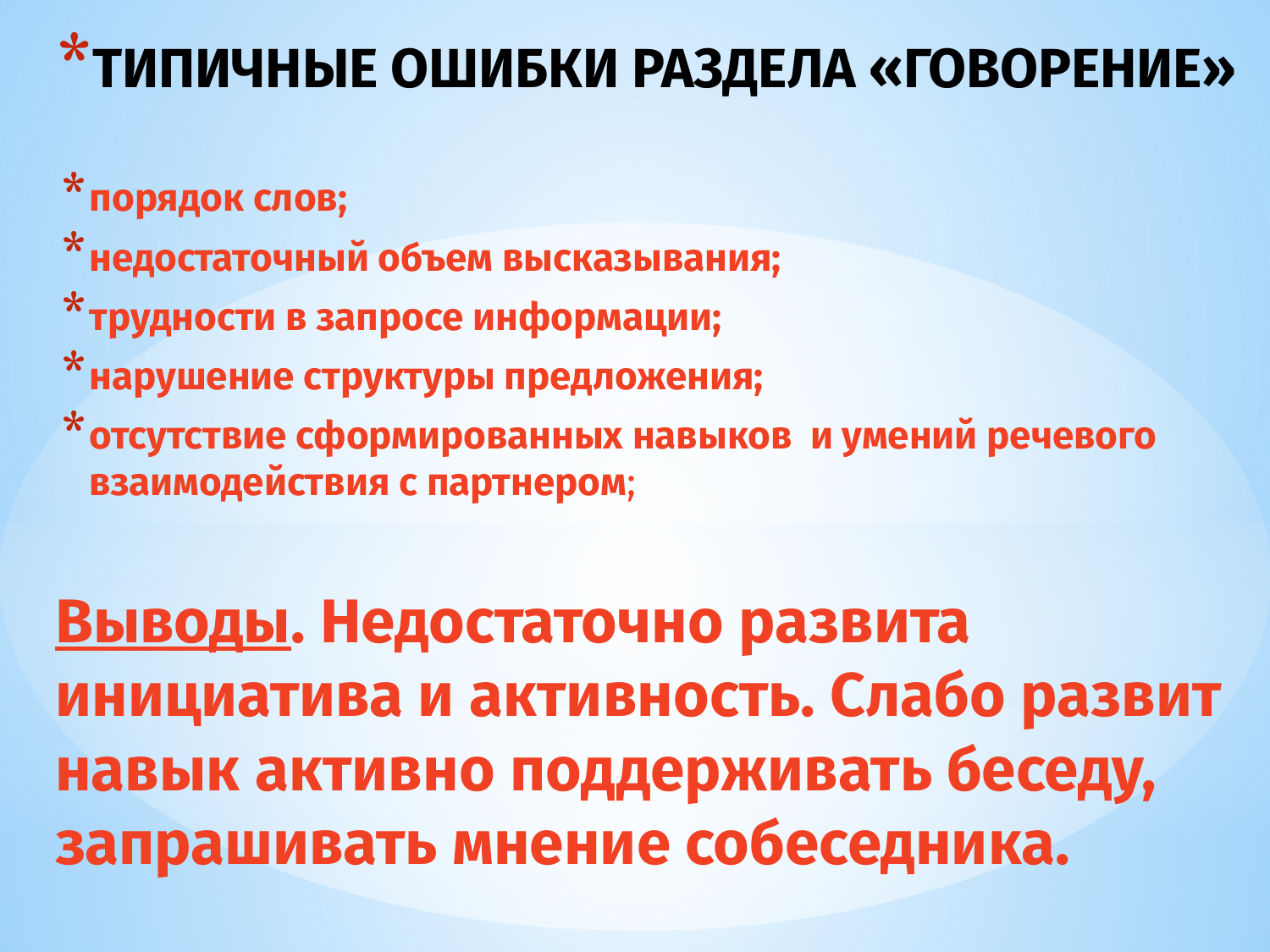

# ТИПИЧНЫЕ ОШИБКИ РАЗДЕЛА «ГОВОРЕНИЕ»
порядок слов;
недостаточный объем высказывания;
трудности в запросе информации;
нарушение структуры предложения;
отсутствие сформированных навыков  и умений речевого взаимодействия с партнером;

Выводы. Недостаточно развита инициатива и активность. Слабо развит навык активно поддерживать беседу, запрашивать мнение собеседника.